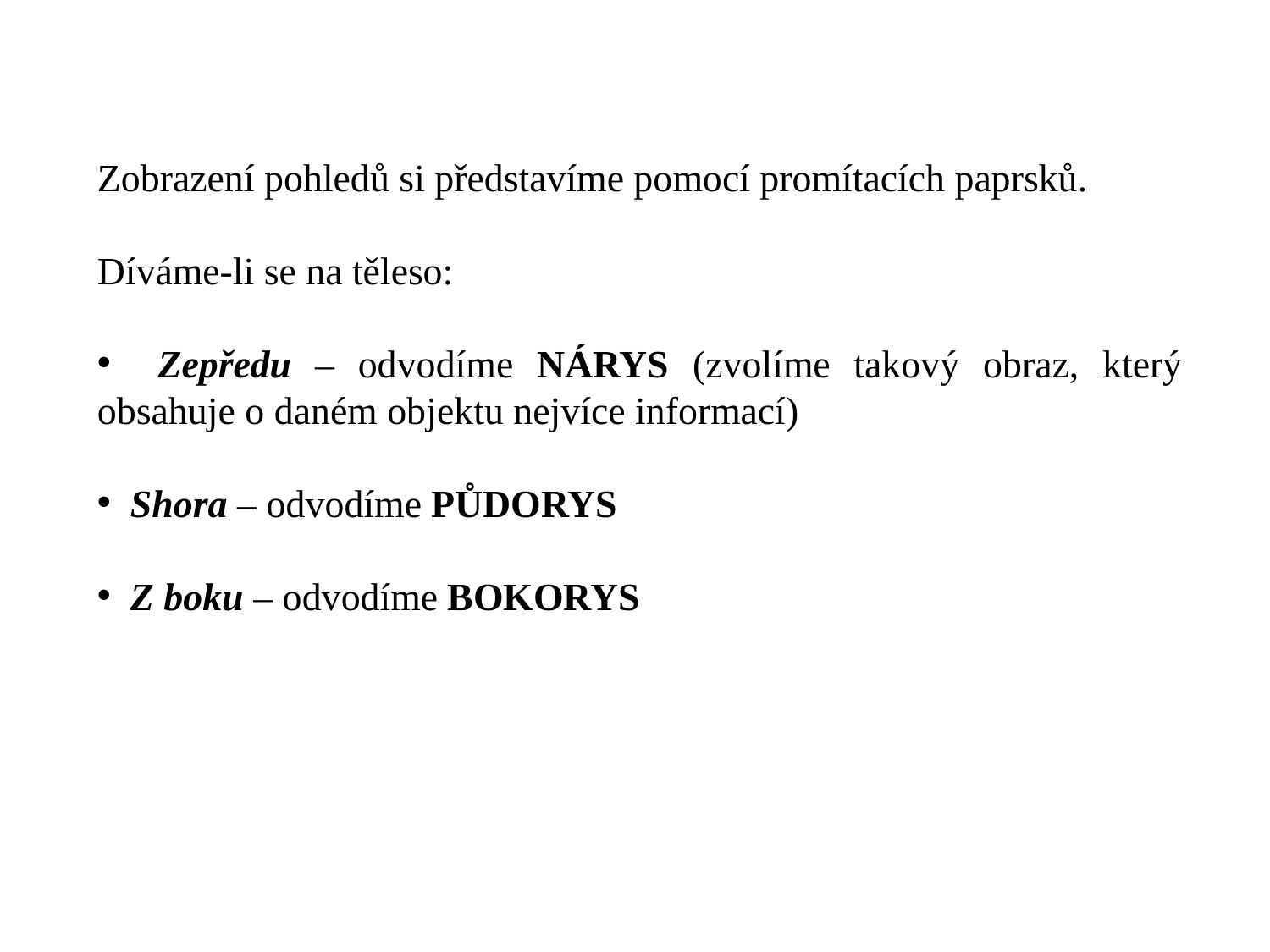

Zobrazení pohledů si představíme pomocí promítacích paprsků.

Díváme-li se na těleso:

  Zepředu – odvodíme NÁRYS (zvolíme takový obraz, který obsahuje o daném objektu nejvíce informací)

  Shora – odvodíme PŮDORYS

  Z boku – odvodíme BOKORYS